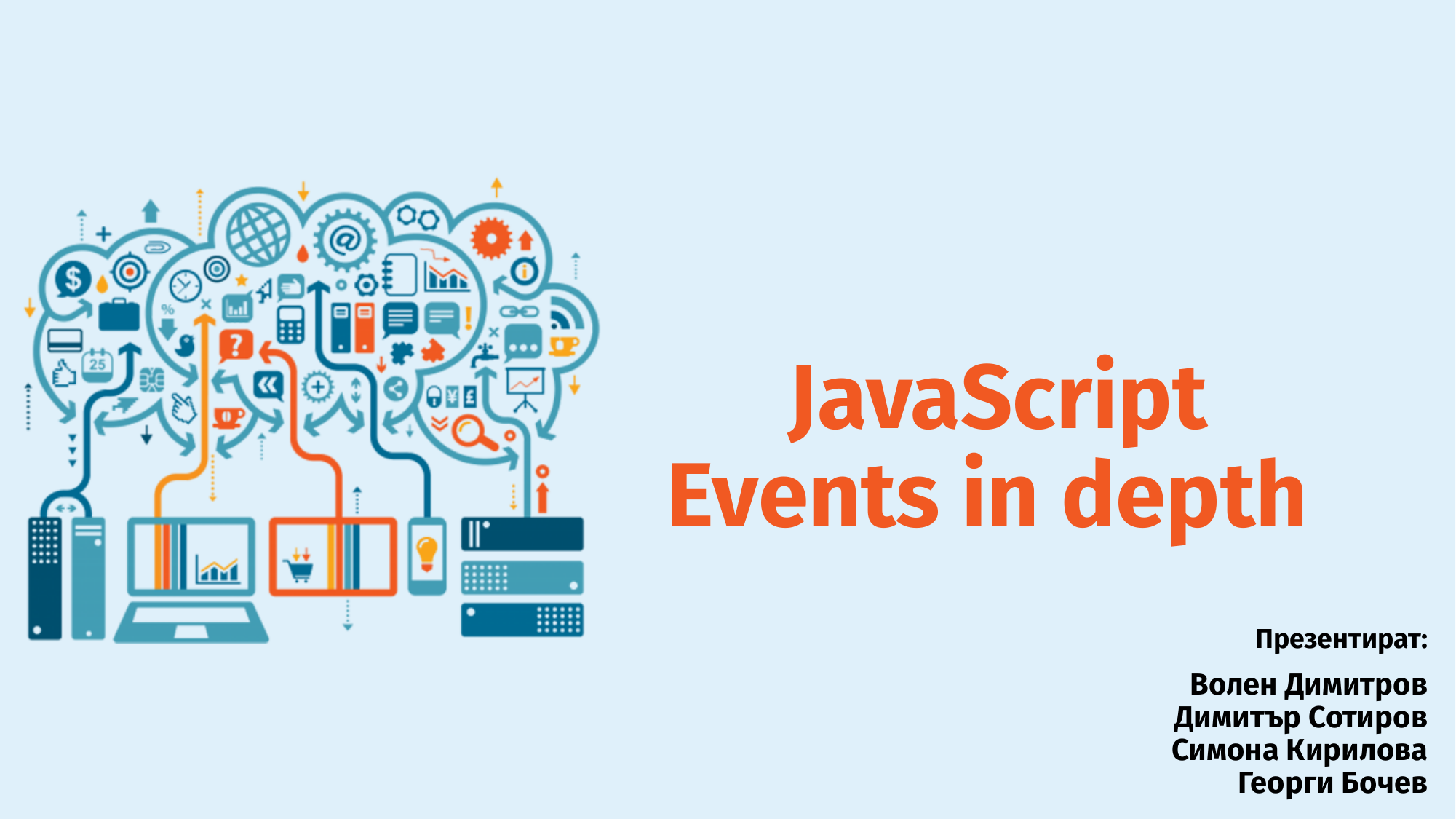

# JavaScript Events in depth
Презентират:
Волен Димитров
Димитър Сотиров
Симона Кирилова
Георги Бочев